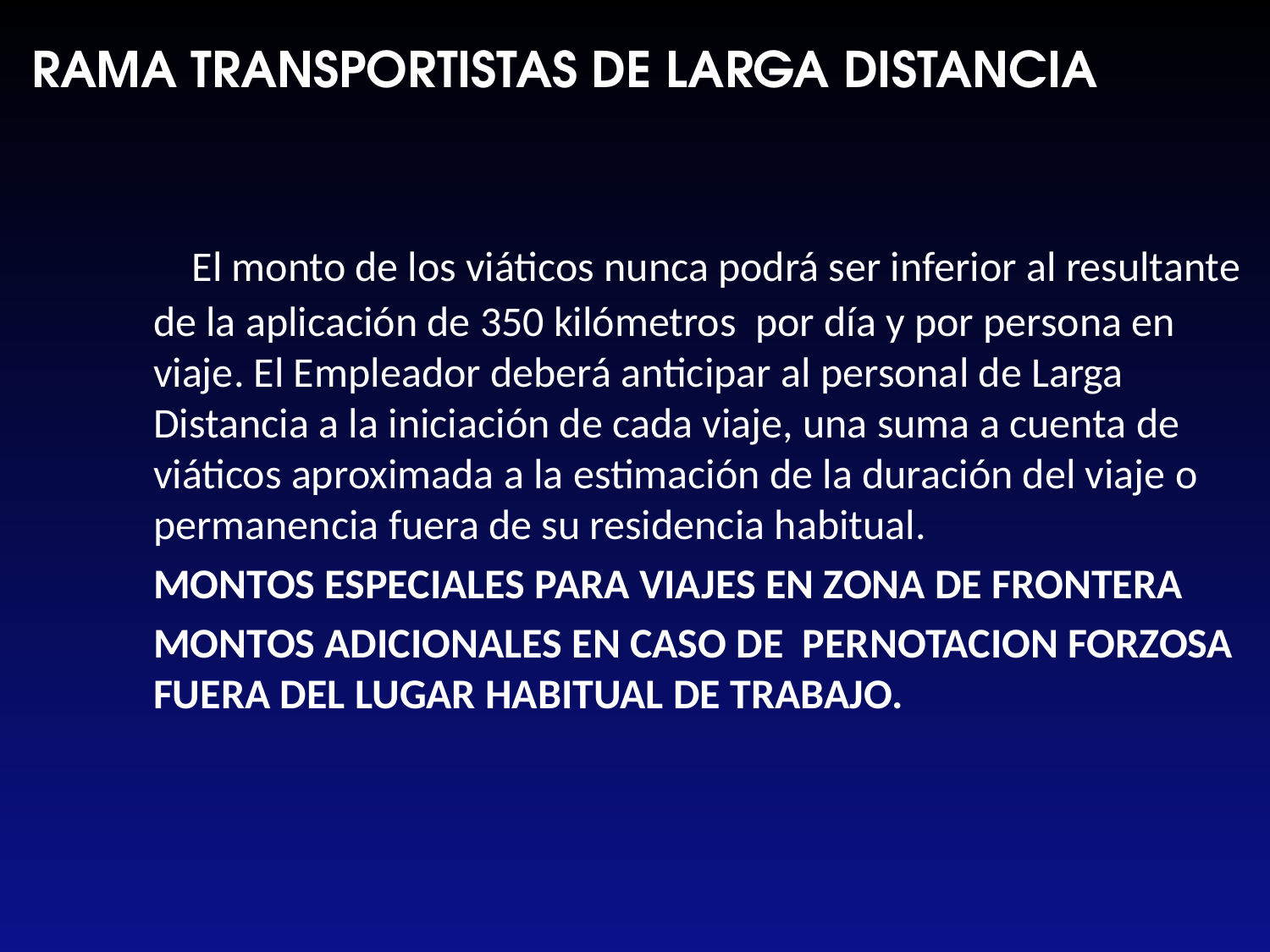

RAMA TRANSPORTISTAS DE LARGA DISTANCIA
      El monto de los viáticos nunca podrá ser inferior al resultante de la aplicación de 350 kilómetros  por día y por persona en viaje. El Empleador deberá anticipar al personal de Larga Distancia a la iniciación de cada viaje, una suma a cuenta de viáticos aproximada a la estimación de la duración del viaje o permanencia fuera de su residencia habitual.
     MONTOS ESPECIALES PARA VIAJES EN ZONA DE FRONTERA
     MONTOS ADICIONALES EN CASO DE  PERNOTACION FORZOSA FUERA DEL LUGAR HABITUAL DE TRABAJO.